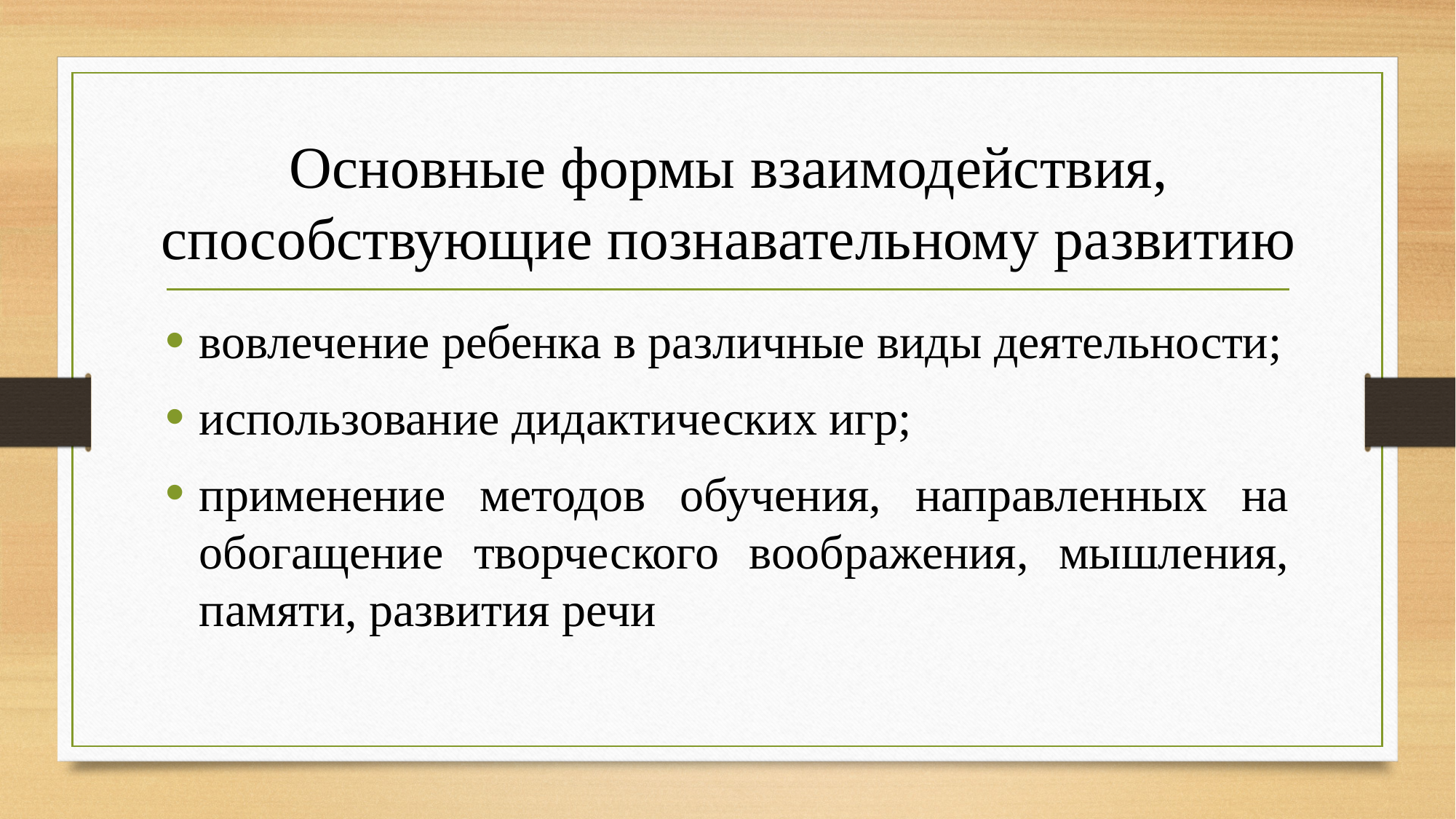

# Основные формы взаимодействия, способствующие познавательному развитию

вовлечение ребенка в различные виды деятельности;
использование дидактических игр;
применение методов обучения, направленных на обогащение творческого воображения, мышления, памяти, развития речи